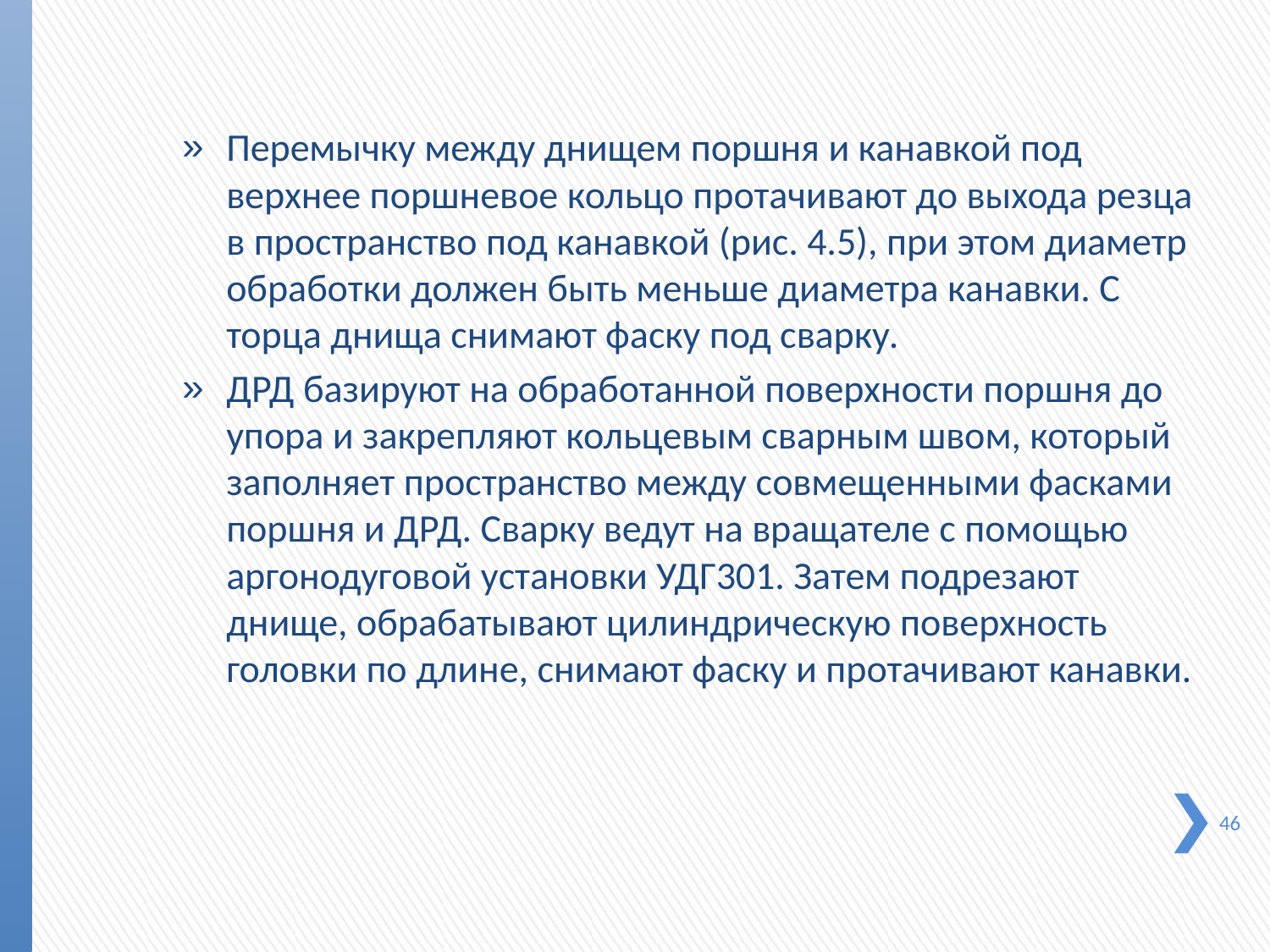

Перемычку между днищем поршня и канавкой под верхнее поршневое кольцо протачивают до выхода резца в простран­ство под канавкой (рис. 4.5), при этом диаметр обработки дол­жен быть меньше диаметра канавки. С торца днища сни­мают фаску под сварку.
ДРД базируют на обрабо­танной поверхности поршня до упора и закрепляют коль­цевым сварным швом, кото­рый заполняет пространство между совмещенными фаска­ми поршня и ДРД. Сварку ведут на вращателе с помо­щью аргонодуговой установ­ки УДГ301. Затем подрезают днище, обрабатывают цилинд­рическую поверхность голов­ки по длине, снимают фаску и протачивают канавки.
46